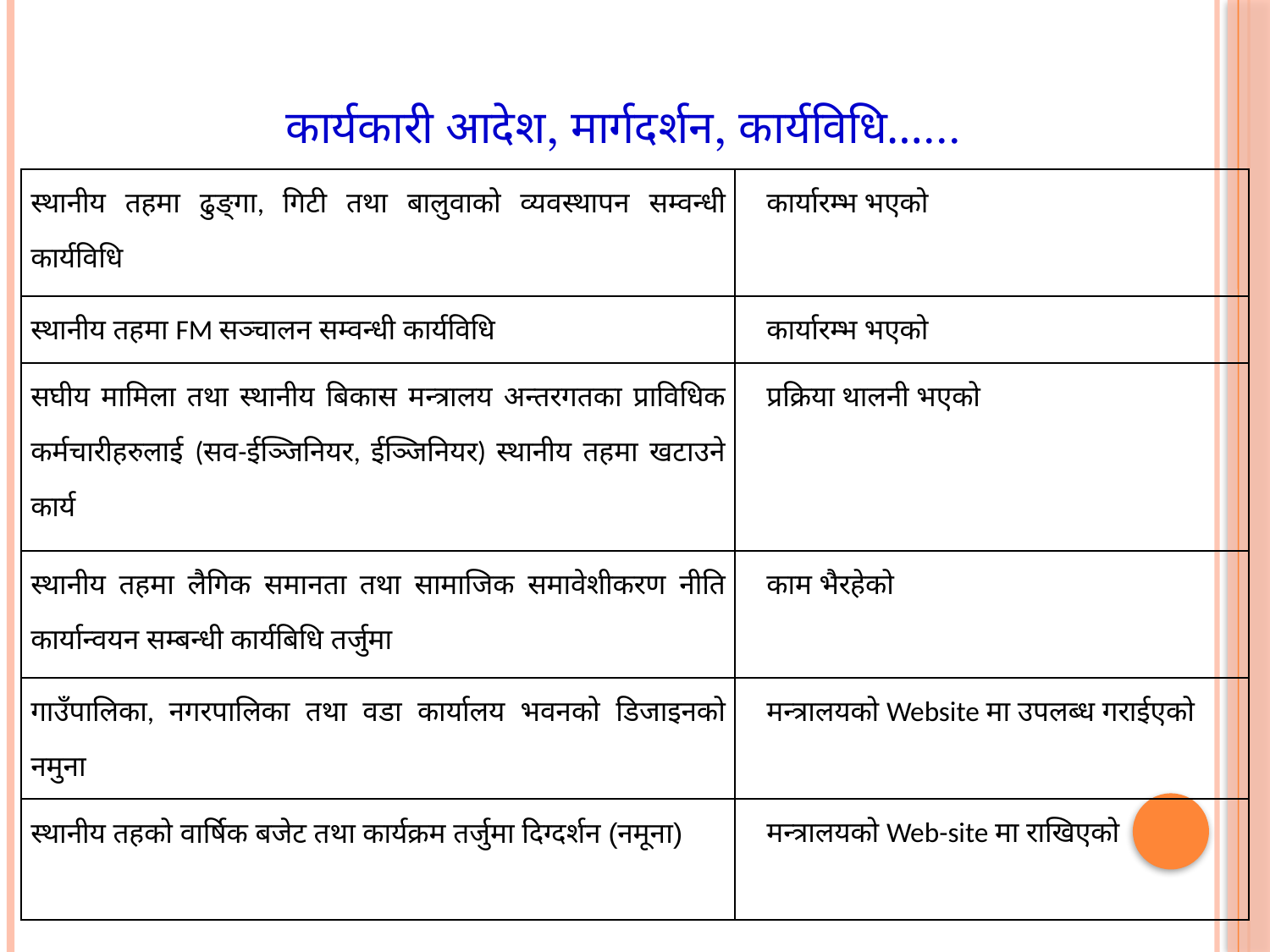

# कार्यकारी आदेश, मार्गदर्शन, कार्यविधि…...
| स्थानीय तहमा ढुङ्गा, गिटी तथा बालुवाको व्यवस्थापन सम्वन्धी कार्यविधि | कार्यारम्भ भएको |
| --- | --- |
| स्थानीय तहमा FM सञ्चालन सम्वन्धी कार्यविधि | कार्यारम्भ भएको |
| सघीय मामिला तथा स्थानीय बिकास मन्त्रालय अन्तरगतका प्राविधिक कर्मचारीहरुलाई (सव-ईञ्जिनियर, ईञ्जिनियर) स्थानीय तहमा खटाउने कार्य | प्रक्रिया थालनी भएको |
| स्थानीय तहमा लैगिक समानता तथा सामाजिक समावेशीकरण नीति कार्यान्वयन सम्बन्धी कार्यबिधि तर्जुमा | काम भैरहेको |
| गाउँपालिका, नगरपालिका तथा वडा कार्यालय भवनको डिजाइनको नमुना | मन्त्रालयको Website मा उपलब्ध गराईएको |
| स्थानीय तहको वार्षिक बजेट तथा कार्यक्रम तर्जुमा दिग्दर्शन (नमूना) | मन्त्रालयको Web-site मा राखिएको |